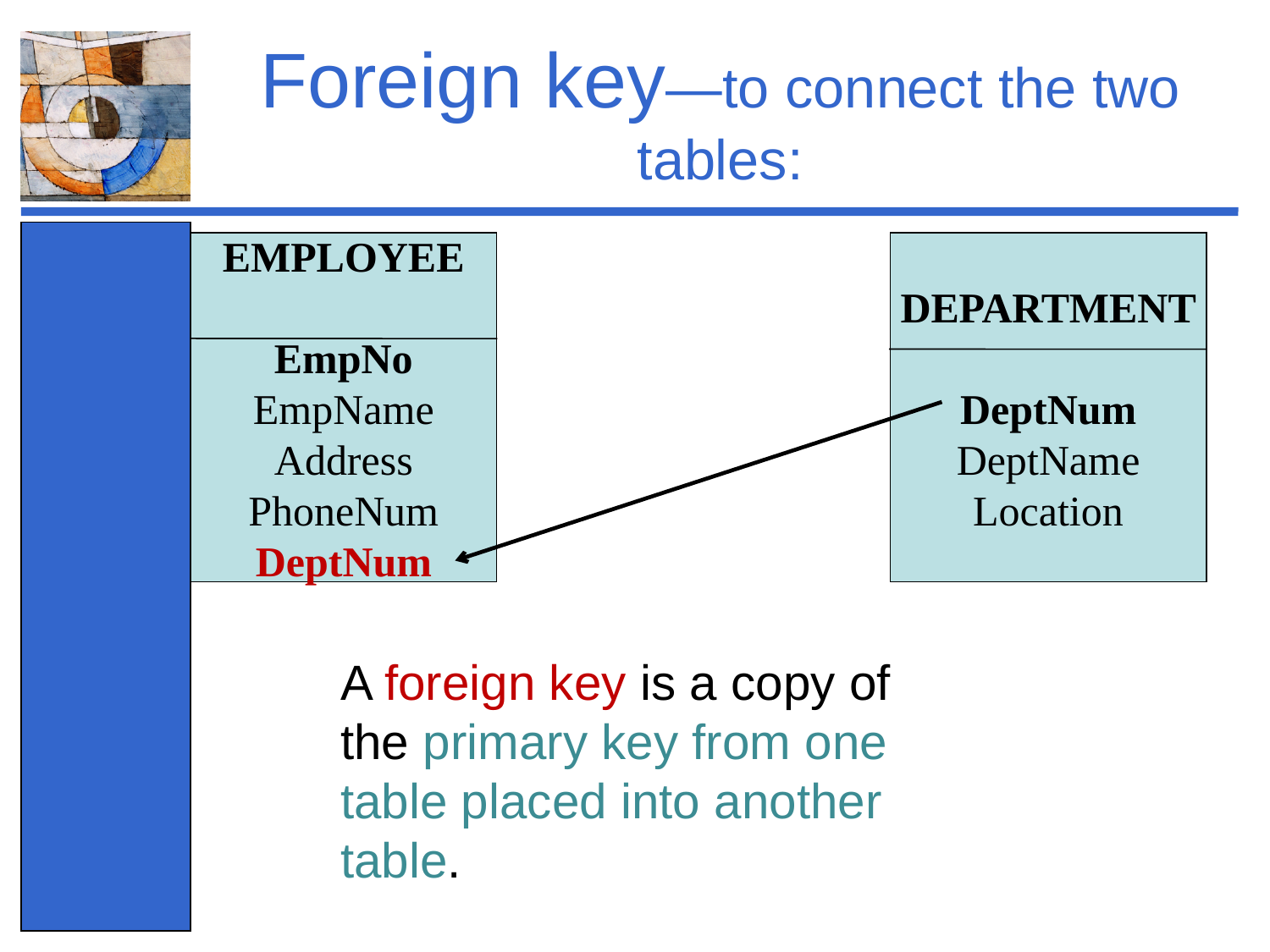

# Foreign key—to connect the two tables:
EMPLOYEE

EmpNo
EmpName
Address
PhoneNum
DeptNum
DEPARTMENT

DeptNum
DeptName
Location

A foreign key is a copy of the primary key from one table placed into another table.